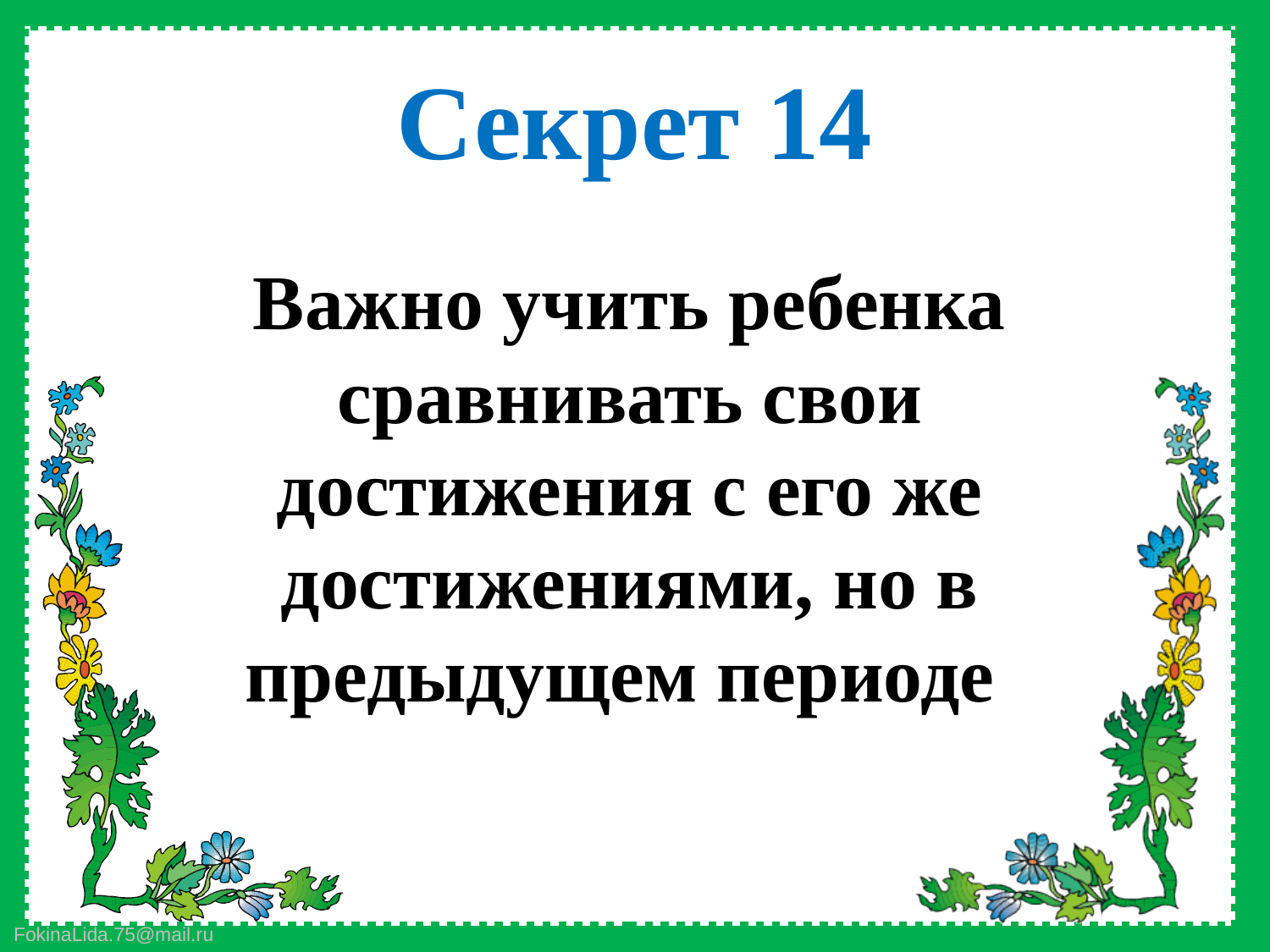

# Секрет 14
Важно учить ребенка сравнивать свои достижения с его же достижениями, но в предыдущем периоде